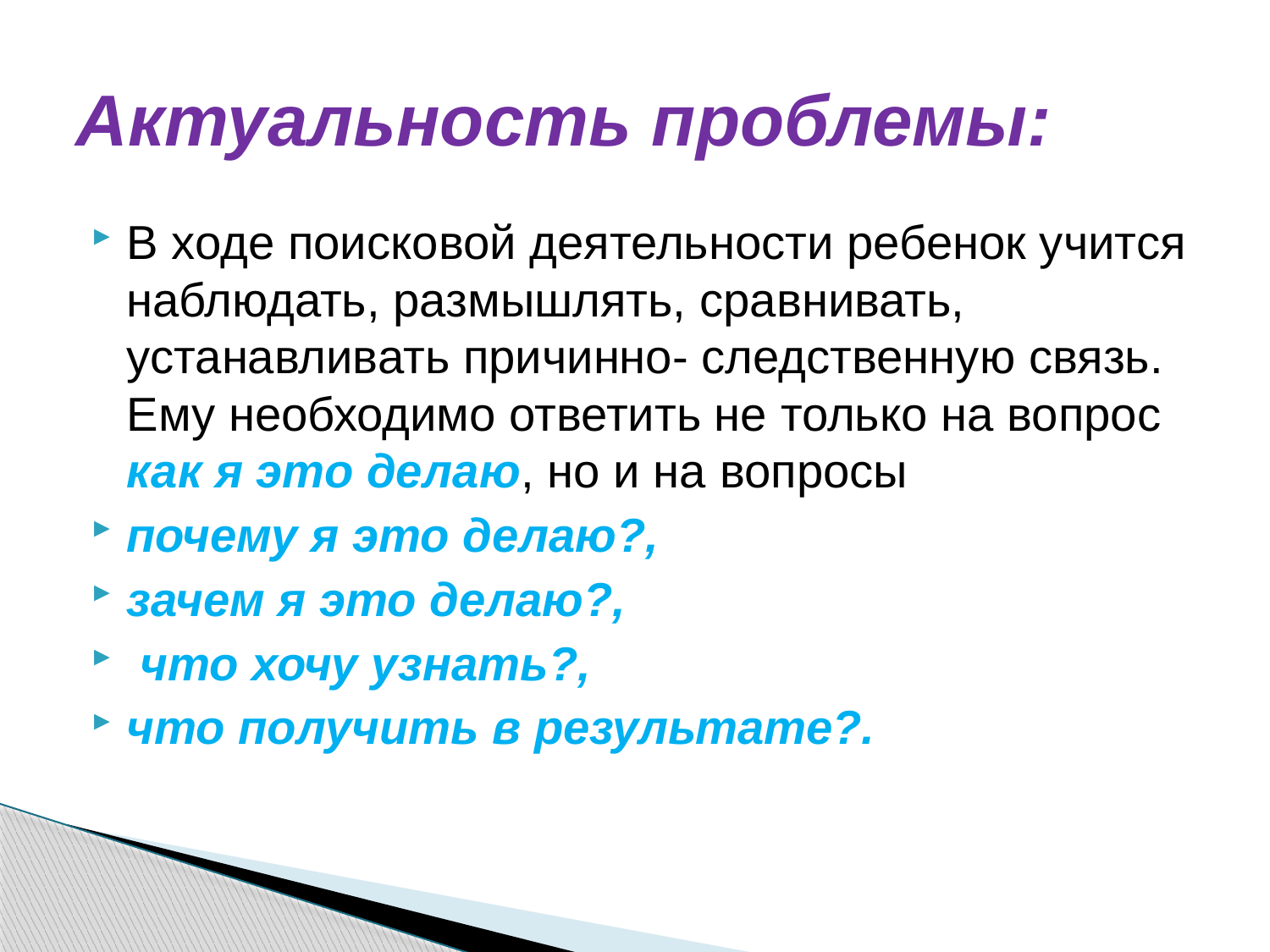

# Актуальность проблемы:
В ходе поисковой деятельности ребенок учится наблюдать, размышлять, сравнивать, устанавливать причинно- следственную связь. Ему необходимо ответить не только на вопрос как я это делаю, но и на вопросы
почему я это делаю?,
зачем я это делаю?,
 что хочу узнать?,
что получить в результате?.